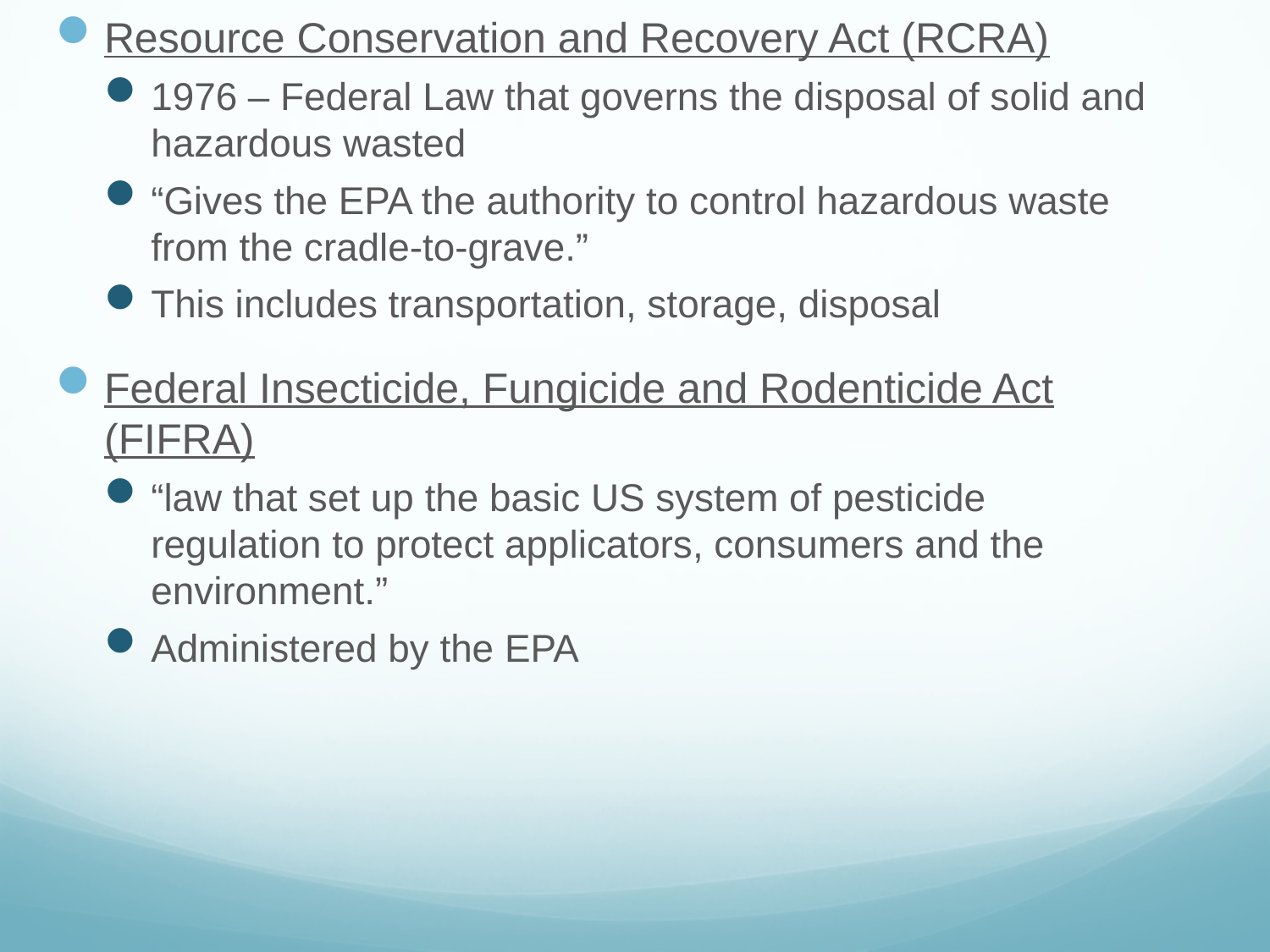

Resource Conservation and Recovery Act (RCRA)
1976 – Federal Law that governs the disposal of solid and hazardous wasted
“Gives the EPA the authority to control hazardous waste from the cradle-to-grave.”
This includes transportation, storage, disposal
Federal Insecticide, Fungicide and Rodenticide Act (FIFRA)
“law that set up the basic US system of pesticide regulation to protect applicators, consumers and the environment.”
Administered by the EPA